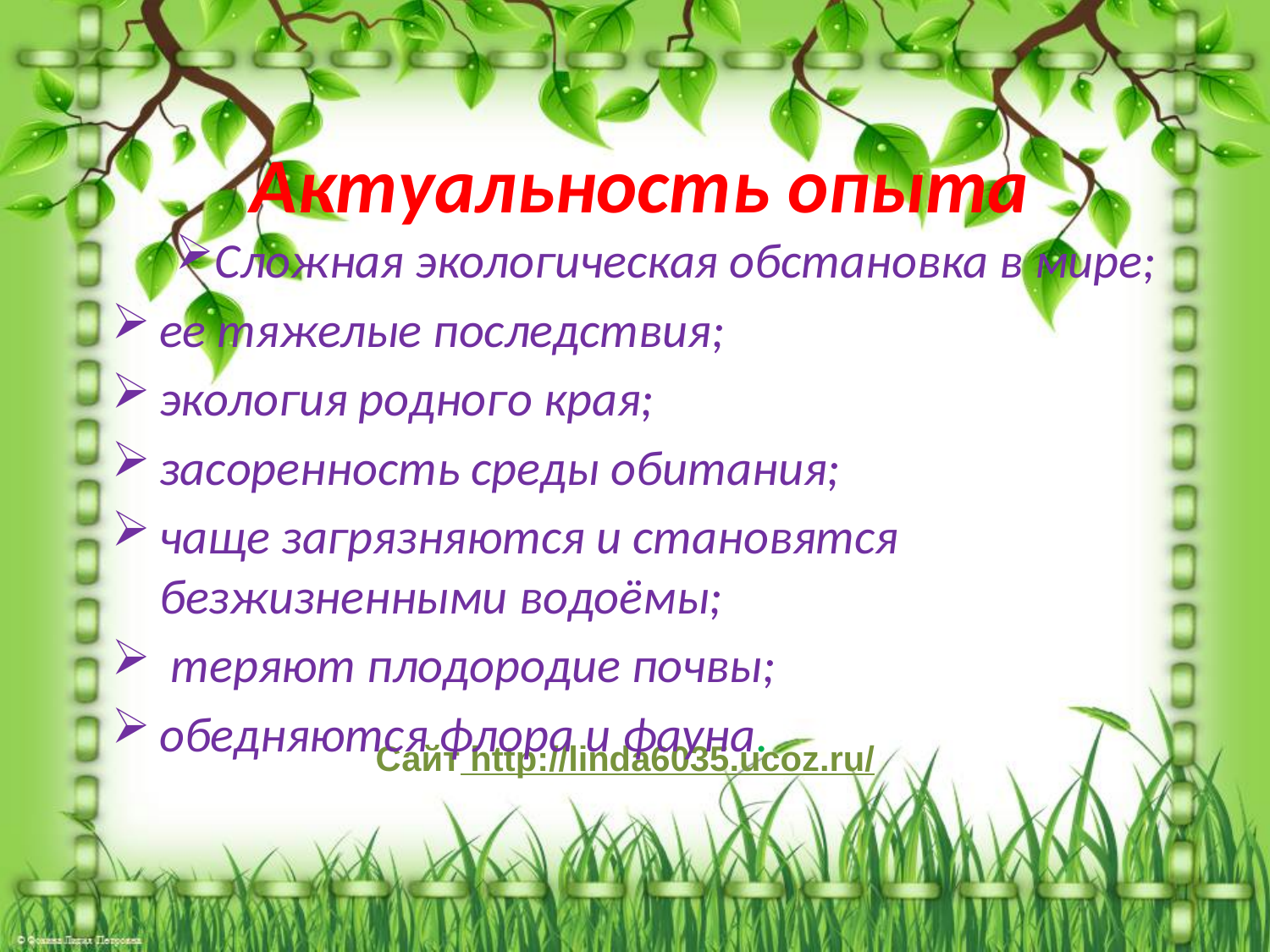

# Актуальность опыта
Сложная экологическая обстановка в мире;
ее тяжелые последствия;
экология родного края;
засоренность среды обитания;
чаще загрязняются и становятся безжизненными водоёмы;
 теряют плодородие почвы;
обедняются флора и фауна.

Сайт http://linda6035.ucoz.ru/